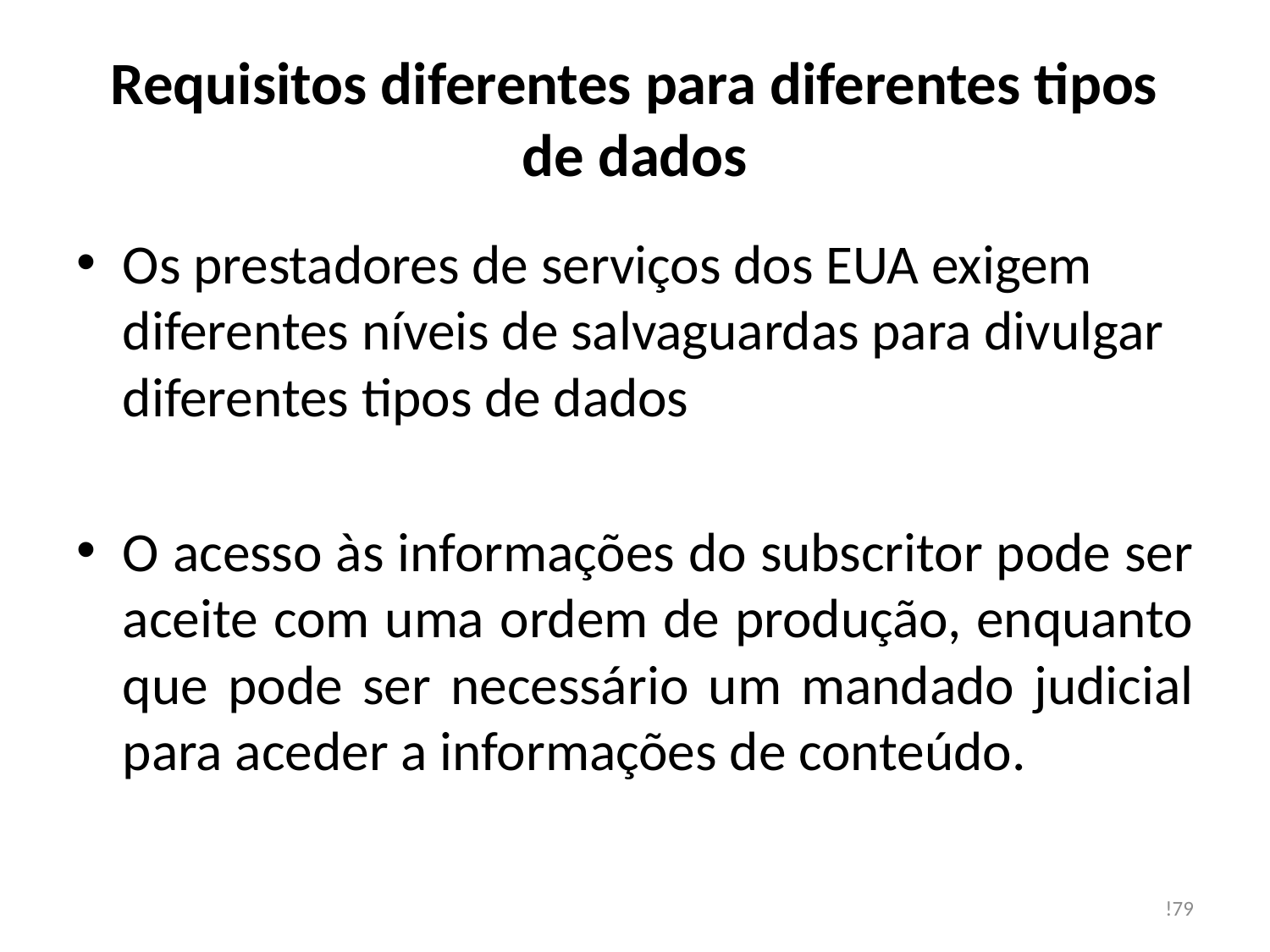

# Requisitos diferentes para diferentes tipos de dados
Os prestadores de serviços dos EUA exigem diferentes níveis de salvaguardas para divulgar diferentes tipos de dados

O acesso às informações do subscritor pode ser aceite com uma ordem de produção, enquanto que pode ser necessário um mandado judicial para aceder a informações de conteúdo.
!79